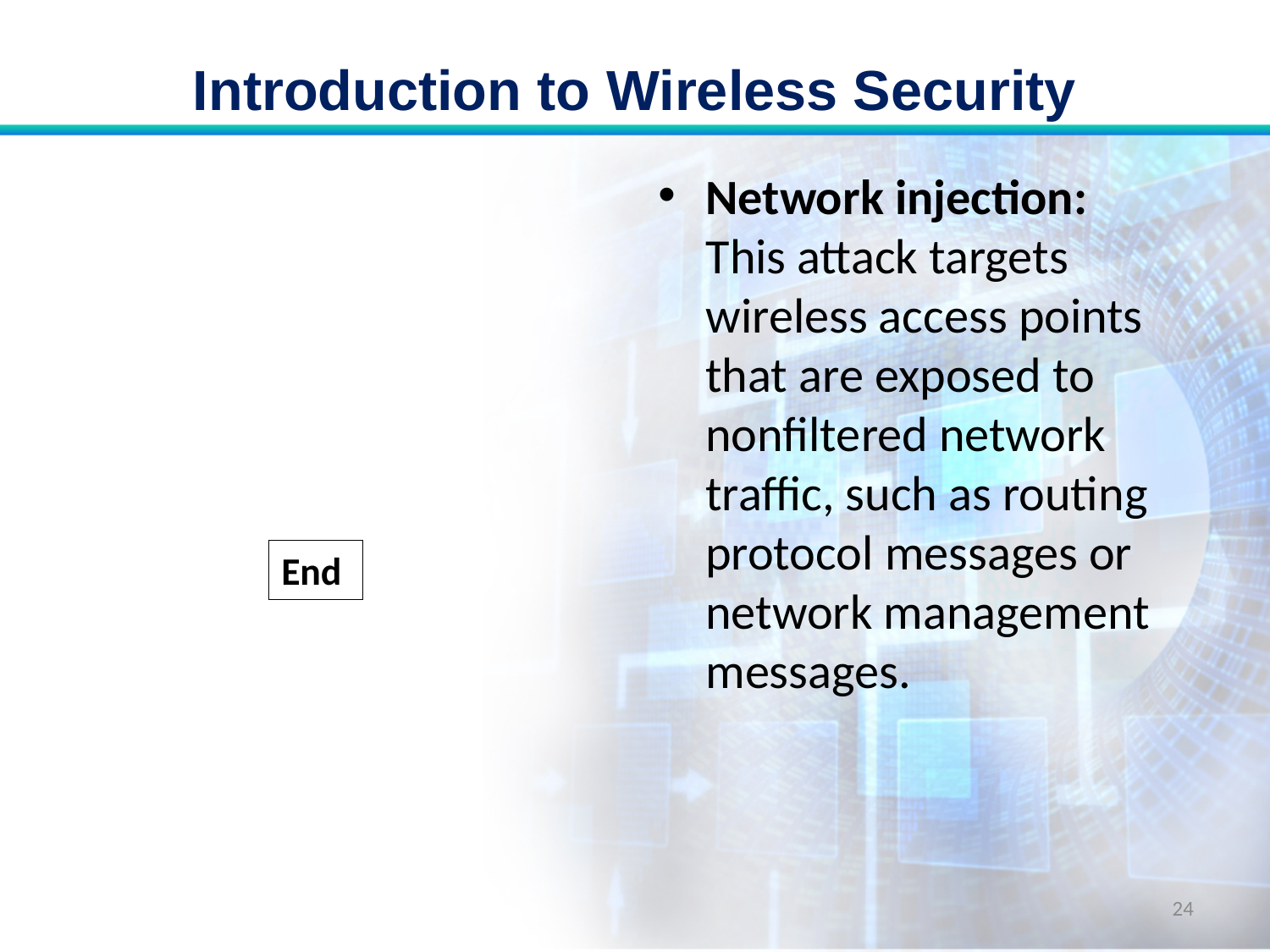

# Introduction to Wireless Security
Network injection: This attack targets wireless access points that are exposed to nonfiltered network traffic, such as routing protocol messages or network management messages.
End
24